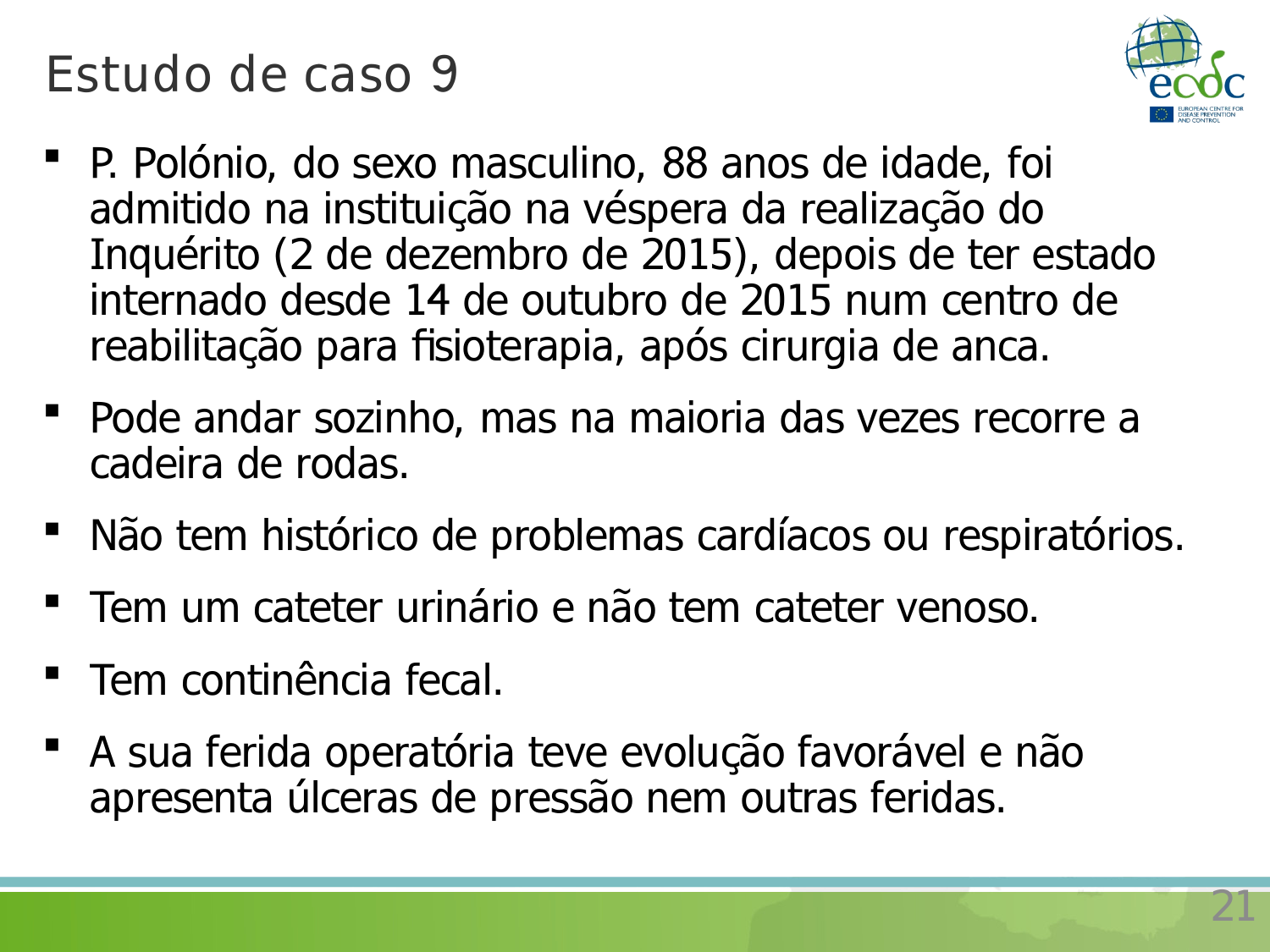

# Estudo de caso 9
P. Polónio, do sexo masculino, 88 anos de idade, foi admitido na instituição na véspera da realização do Inquérito (2 de dezembro de 2015), depois de ter estado internado desde 14 de outubro de 2015 num centro de reabilitação para fisioterapia, após cirurgia de anca.
Pode andar sozinho, mas na maioria das vezes recorre a cadeira de rodas.
Não tem histórico de problemas cardíacos ou respiratórios.
Tem um cateter urinário e não tem cateter venoso.
Tem continência fecal.
A sua ferida operatória teve evolução favorável e não apresenta úlceras de pressão nem outras feridas.

21